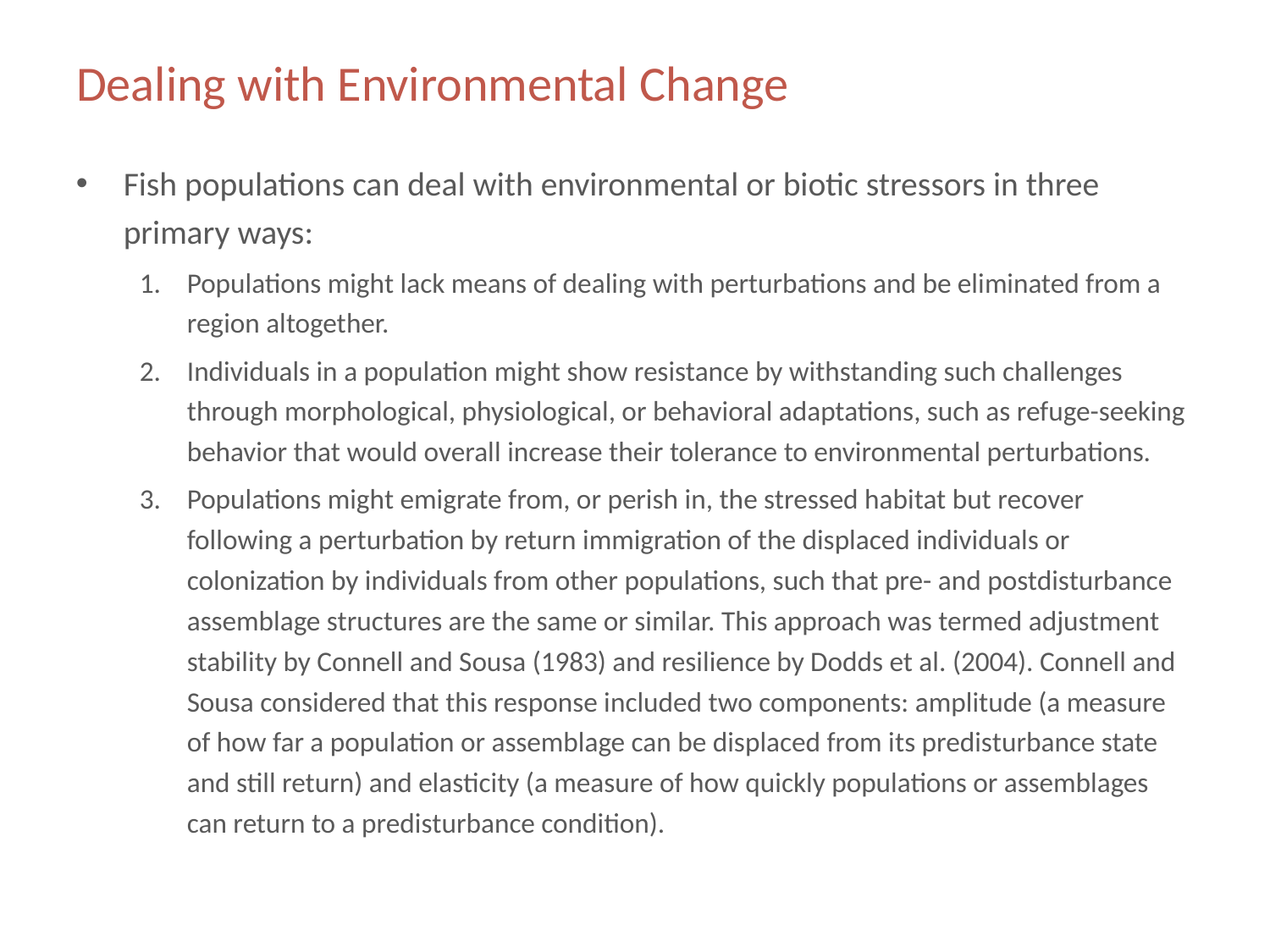

# Dealing with Environmental Change
Fish populations can deal with environmental or biotic stressors in three primary ways:
Populations might lack means of dealing with perturbations and be eliminated from a region altogether.
Individuals in a population might show resistance by withstanding such challenges through morphological, physiological, or behavioral adaptations, such as refuge-seeking behavior that would overall increase their tolerance to environmental perturbations.
Populations might emigrate from, or perish in, the stressed habitat but recover following a perturbation by return immigration of the displaced individuals or colonization by individuals from other populations, such that pre- and postdisturbance assemblage structures are the same or similar. This approach was termed adjustment stability by Connell and Sousa (1983) and resilience by Dodds et al. (2004). Connell and Sousa considered that this response included two components: amplitude (a measure of how far a population or assemblage can be displaced from its predisturbance state and still return) and elasticity (a measure of how quickly populations or assemblages can return to a predisturbance condition).